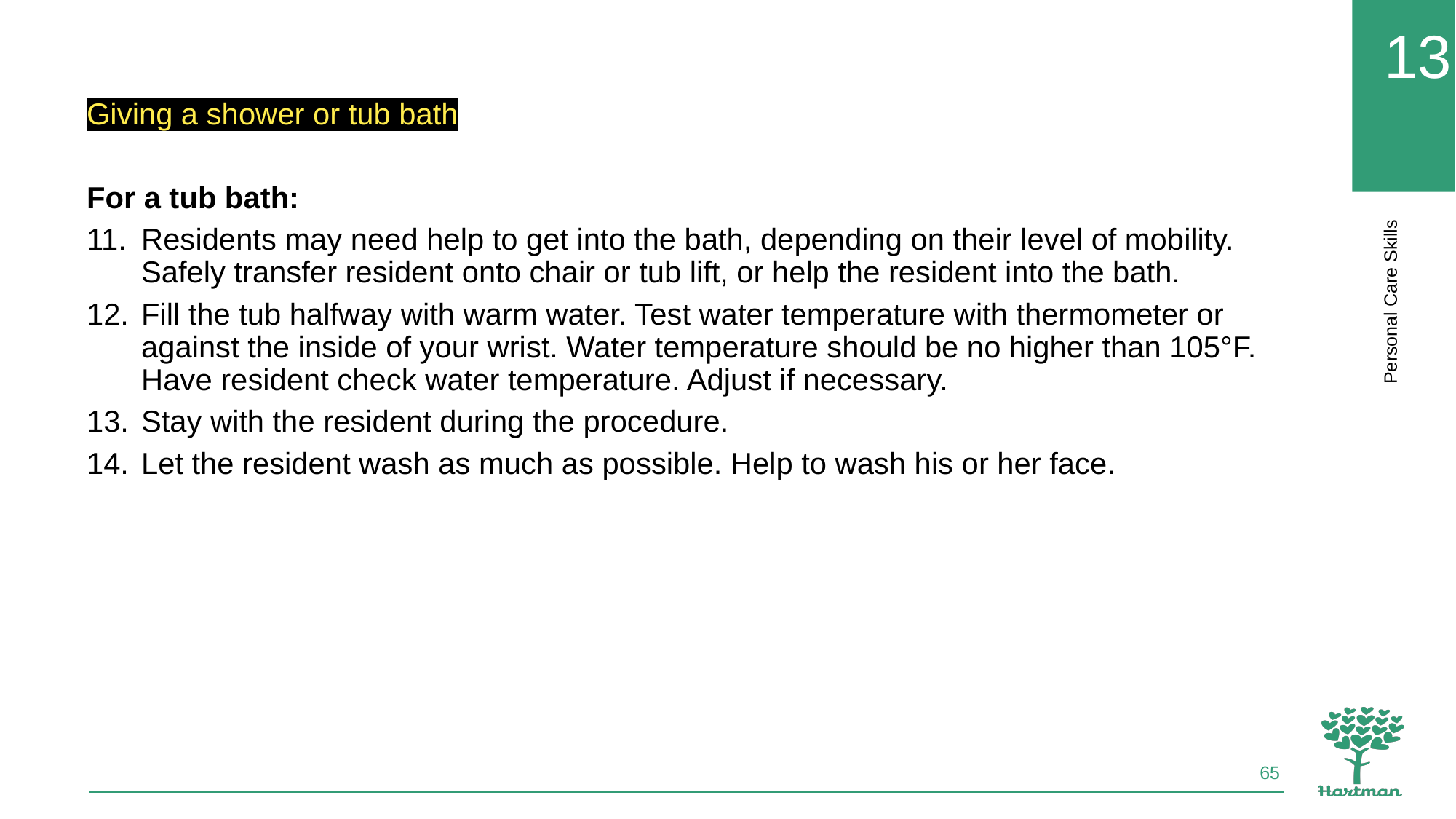

Giving a shower or tub bath

For a tub bath:
Residents may need help to get into the bath, depending on their level of mobility. Safely transfer resident onto chair or tub lift, or help the resident into the bath.
Fill the tub halfway with warm water. Test water temperature with thermometer or against the inside of your wrist. Water temperature should be no higher than 105°F. Have resident check water temperature. Adjust if necessary.
Stay with the resident during the procedure.
Let the resident wash as much as possible. Help to wash his or her face.

65